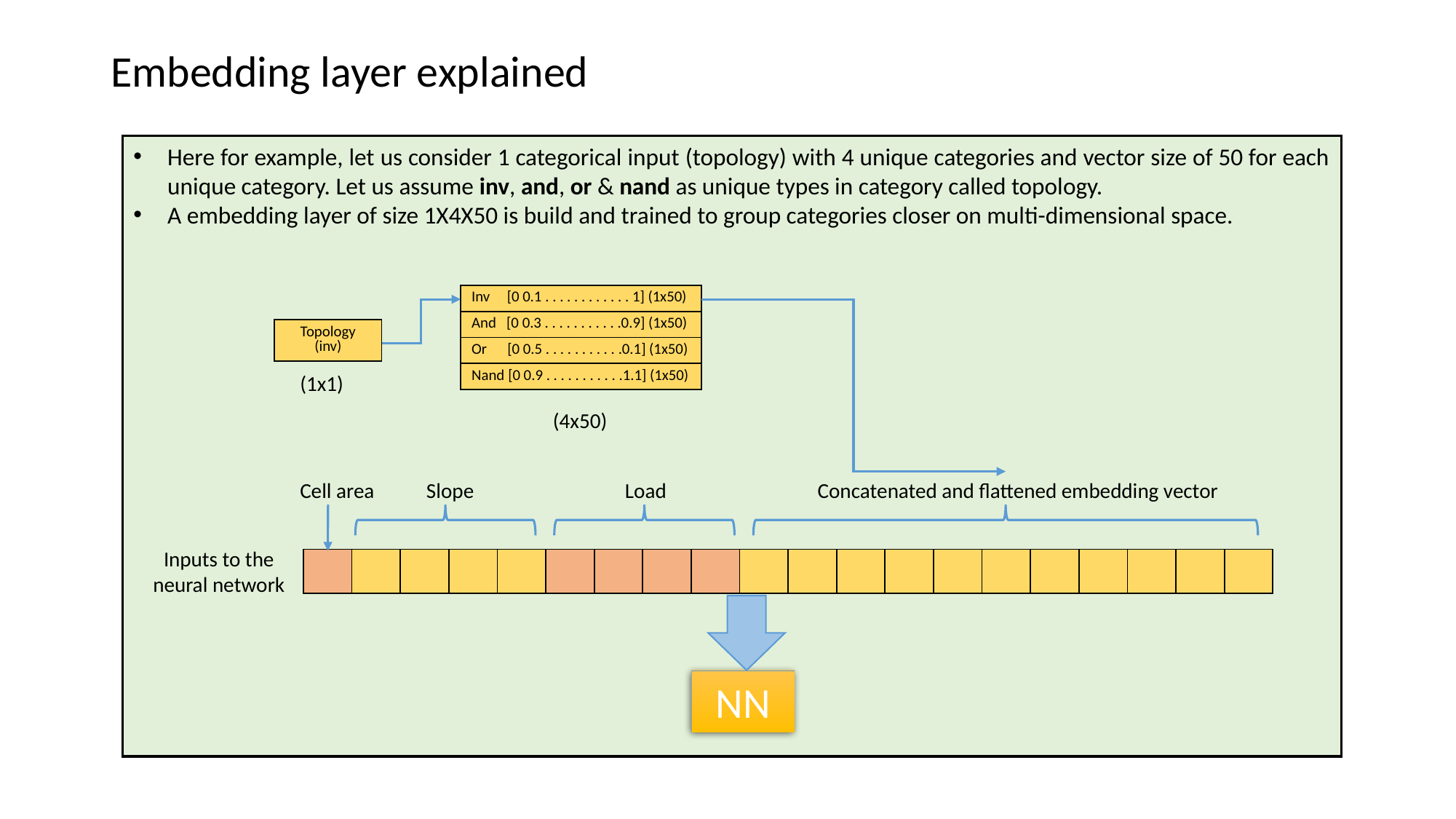

# Embedding layer explained
Here for example, let us consider 1 categorical input (topology) with 4 unique categories and vector size of 50 for each unique category. Let us assume inv, and, or & nand as unique types in category called topology.
A embedding layer of size 1X4X50 is build and trained to group categories closer on multi-dimensional space.

| Inv [0 0.1 . . . . . . . . . . . . 1] (1x50) |
| --- |
| And [0 0.3 . . . . . . . . . . .0.9] (1x50) |
| Or [0 0.5 . . . . . . . . . . .0.1] (1x50) |
| Nand [0 0.9 . . . . . . . . . . .1.1] (1x50) |
| Topology (inv) |
| --- |
(1x1)
(4x50)

Cell area           Slope                                Load                                Concatenated and flattened embedding vector
Inputs to the neural network
|  |  |  |  |  |  |  |  |  |  |  |  |  |  |  |  |  |  |  |  |
| --- | --- | --- | --- | --- | --- | --- | --- | --- | --- | --- | --- | --- | --- | --- | --- | --- | --- | --- | --- |

NN